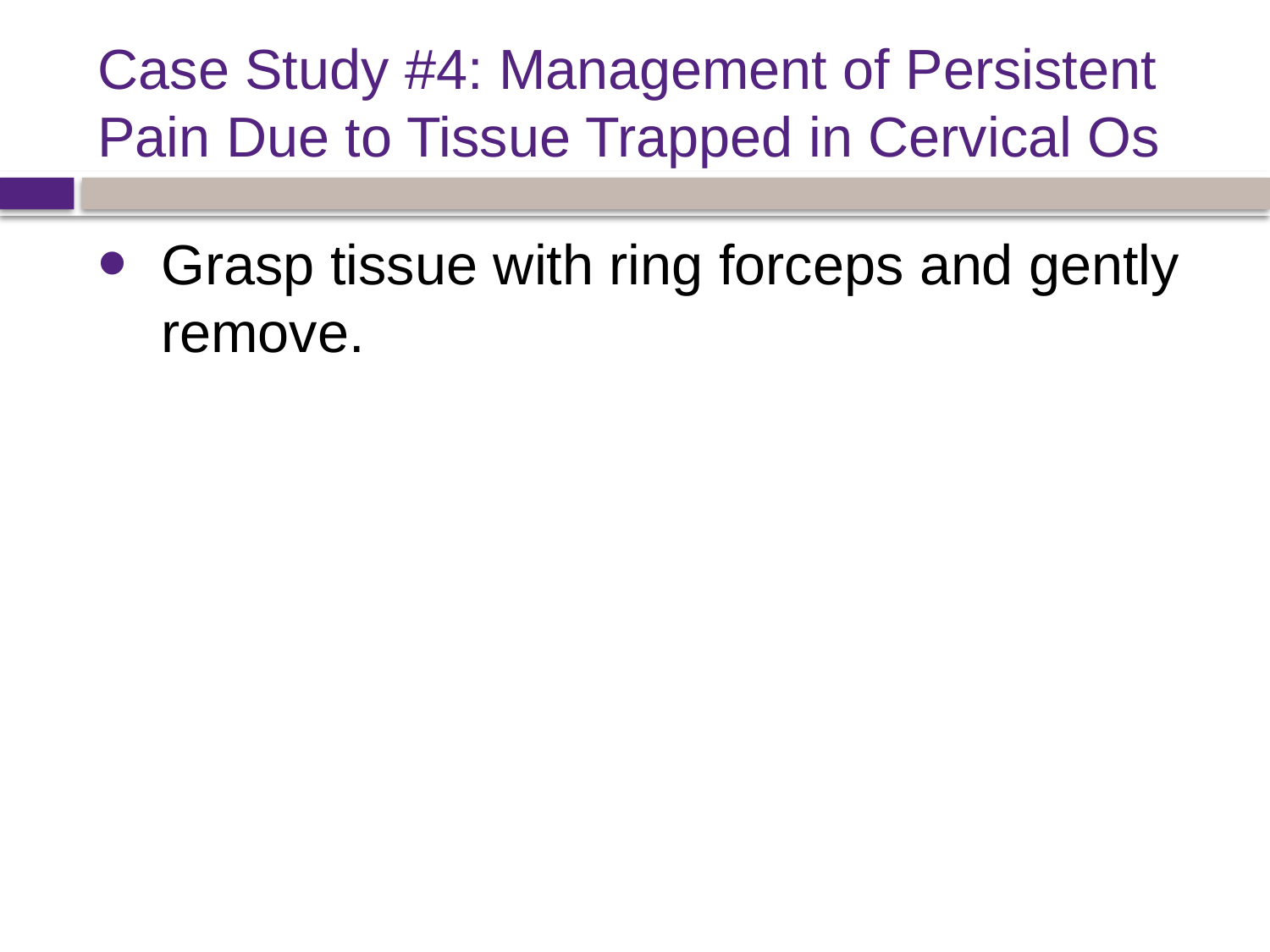

# Case Study #4: Management of Persistent Pain Due to Tissue Trapped in Cervical Os
Grasp tissue with ring forceps and gently remove.